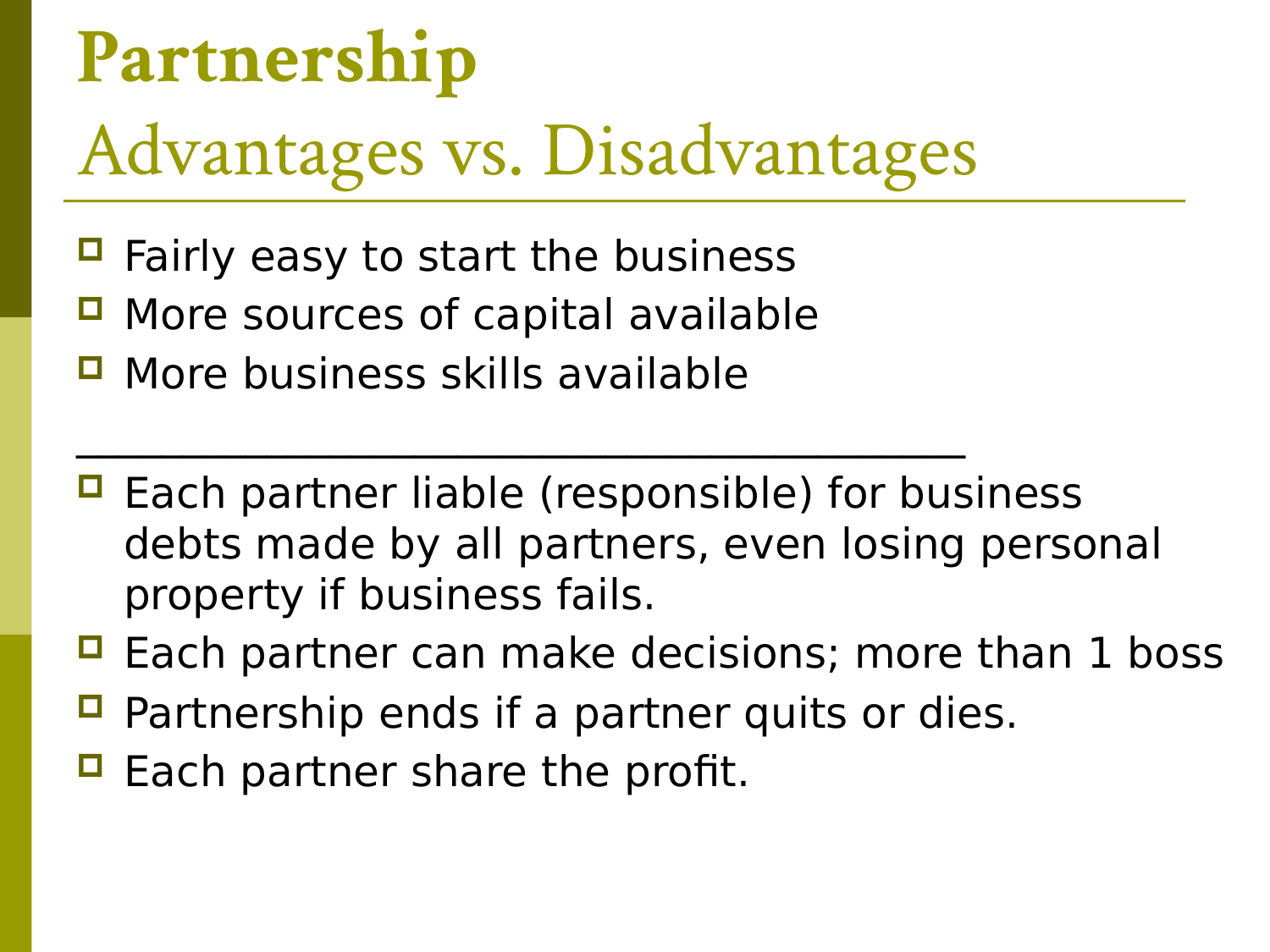

# Partnership Advantages vs. Disadvantages
Fairly easy to start the business
More sources of capital available
More business skills available
__________________________________________
Each partner liable (responsible) for business
debts made by all partners, even losing personal property if business fails.
Each partner can make decisions; more than 1 boss
Partnership ends if a partner quits or dies.
Each partner share the profit.